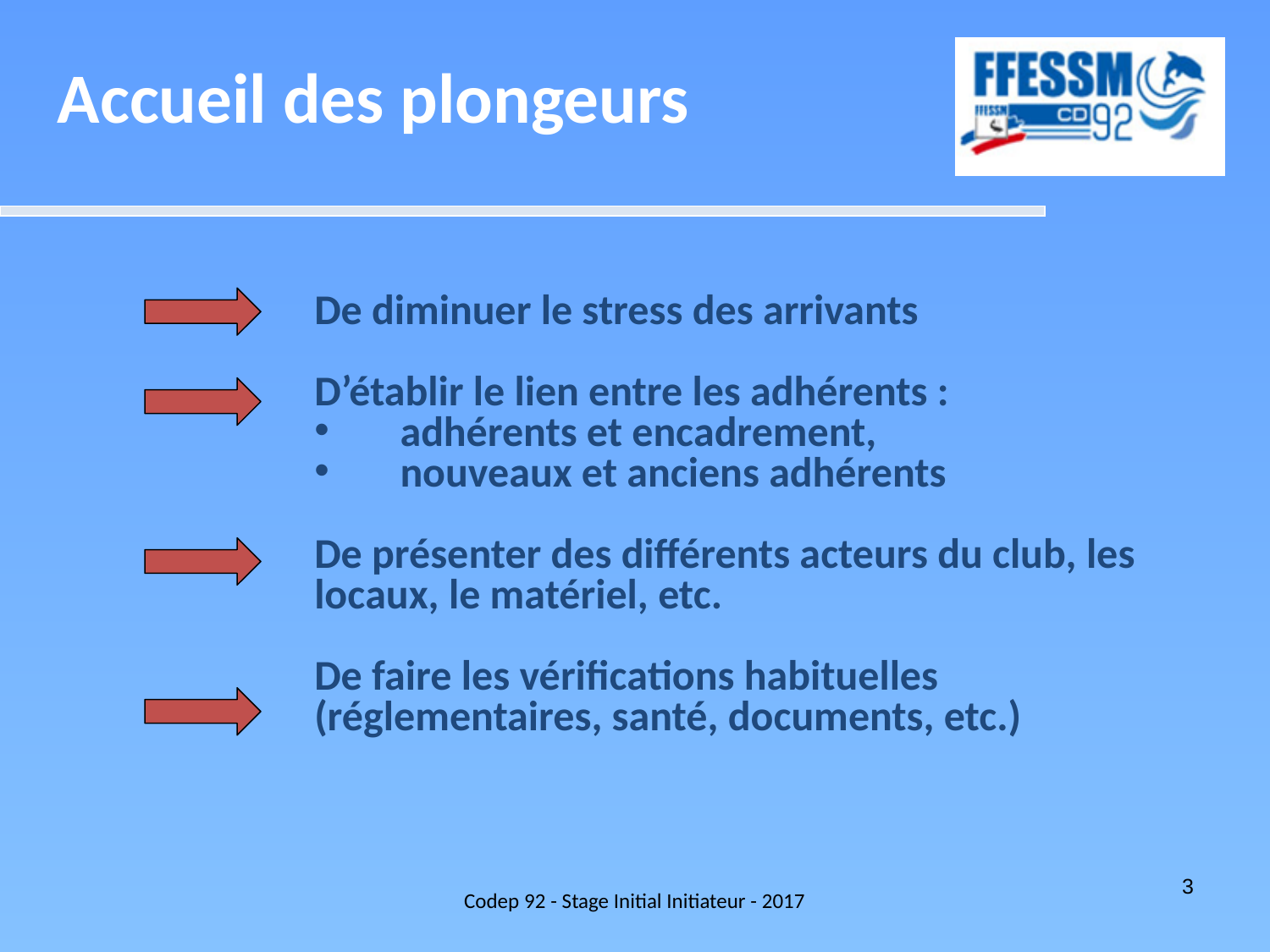

Accueil des plongeurs
De diminuer le stress des arrivants

D’établir le lien entre les adhérents :
    adhérents et encadrement,
    nouveaux et anciens adhérents

De présenter des différents acteurs du club, les locaux, le matériel, etc.

De faire les vérifications habituelles (réglementaires, santé, documents, etc.)

Codep 92 - Stage Initial Initiateur - 2017
3